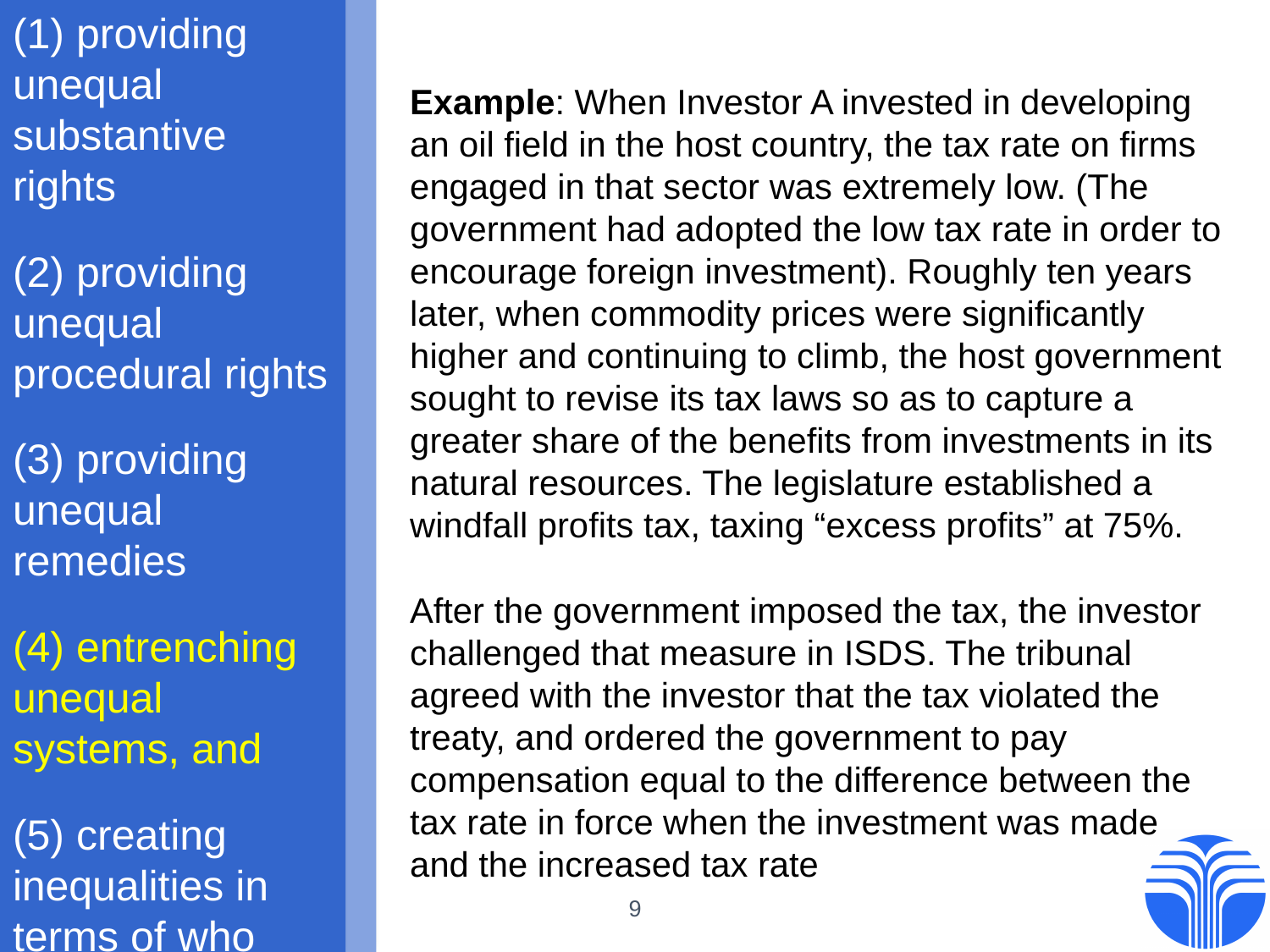

(1) providing unequal substantive rights
(2) providing unequal procedural rights
(3) providing unequal remedies
(4) entrenching unequal systems, and
(5) creating inequalities in terms of who writes the rules

Example: When Investor A invested in developing an oil field in the host country, the tax rate on firms engaged in that sector was extremely low. (The government had adopted the low tax rate in order to encourage foreign investment). Roughly ten years later, when commodity prices were significantly higher and continuing to climb, the host government sought to revise its tax laws so as to capture a greater share of the benefits from investments in its natural resources. The legislature established a windfall profits tax, taxing “excess profits” at 75%.

After the government imposed the tax, the investor challenged that measure in ISDS. The tribunal agreed with the investor that the tax violated the treaty, and ordered the government to pay compensation equal to the difference between the tax rate in force when the investment was made and the increased tax rate

9